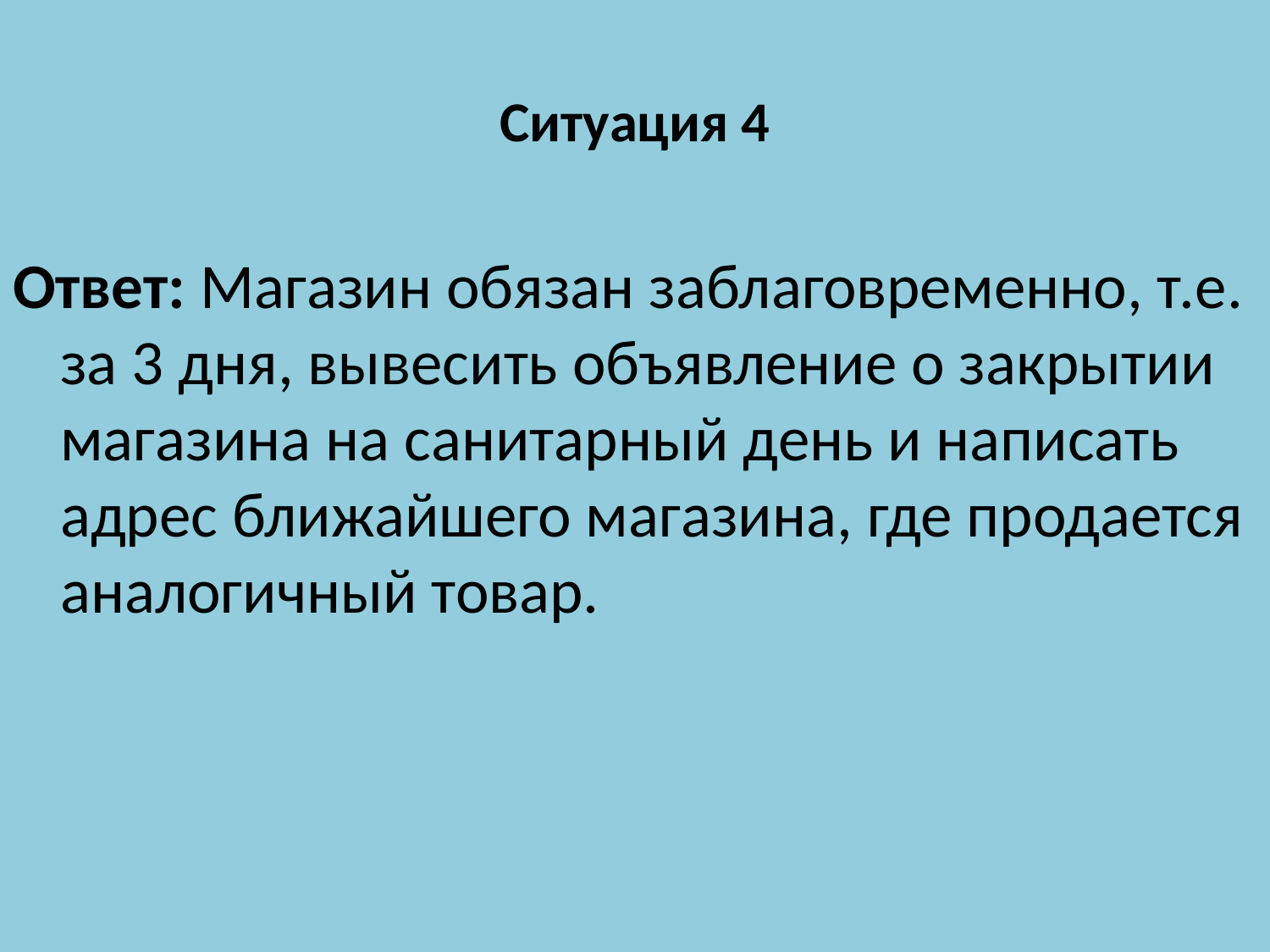

#

Ситуация 4

Ответ: Магазин обязан заблаговременно, т.е. за 3 дня, вывесить объявление о закрытии магазина на санитарный день и написать адрес ближайшего магазина, где продается аналогичный товар.